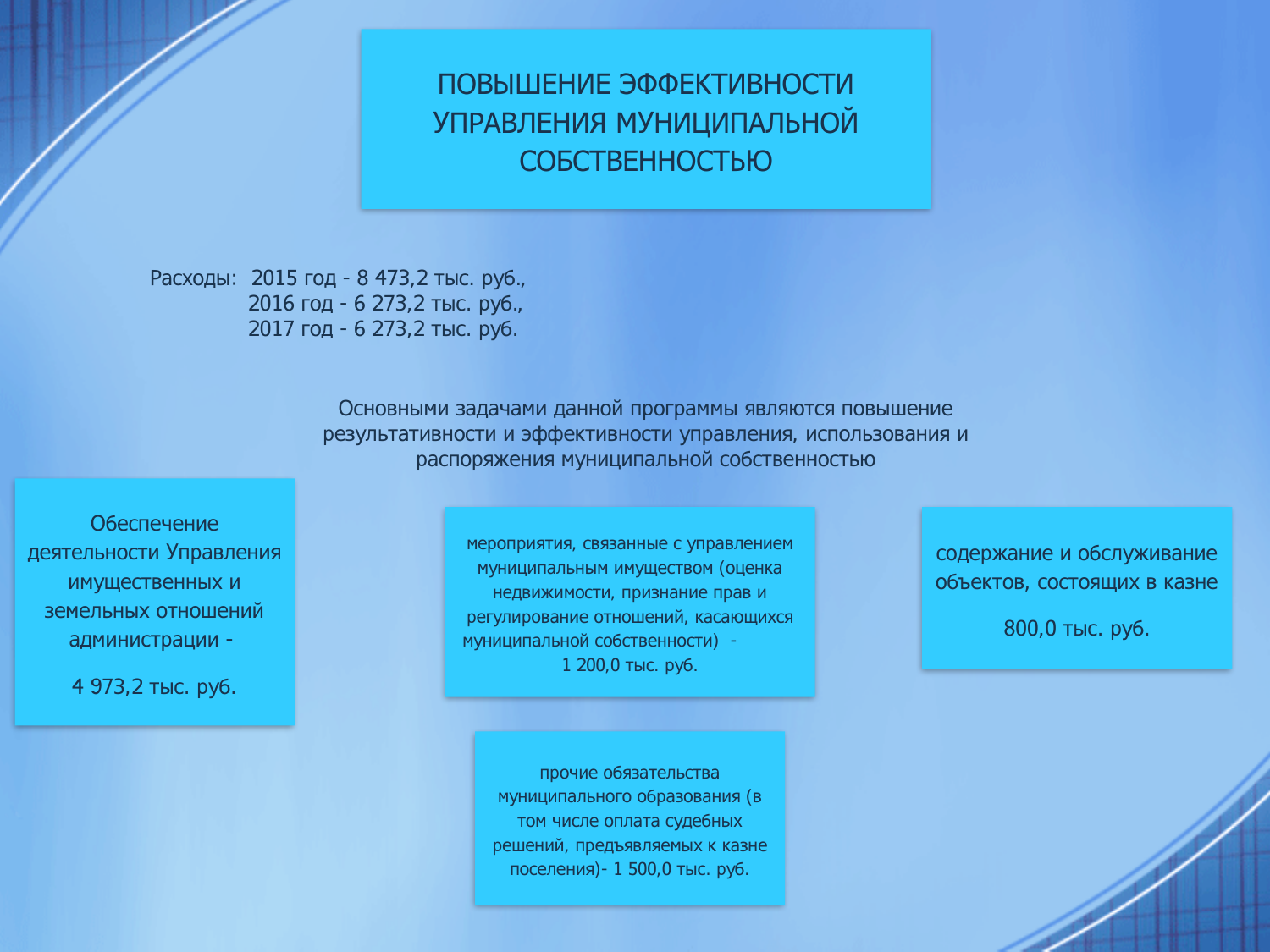

ПОВЫШЕНИЕ ЭФФЕКТИВНОСТИ УПРАВЛЕНИЯ МУНИЦИПАЛЬНОЙ СОБСТВЕННОСТЬЮ
Расходы:  2015 год - 8 473,2 тыс. руб.,
               2016 год - 6 273,2 тыс. руб.,
               2017 год - 6 273,2 тыс. руб.
Основными задачами данной программы являются повышение результативности и эффективности управления, использования и распоряжения муниципальной собственностью
Обеспечение деятельности Управления имущественных и земельных отношений администрации -
4 973,2 тыс. руб.
мероприятия, связанные с управлением муниципальным имуществом (оценка недвижимости, признание прав и регулирование отношений, касающихся муниципальной собственности)  -            1 200,0 тыс. руб.
содержание и обслуживание объектов, состоящих в казне
800,0 тыс. руб.
прочие обязательства муниципального образования (в том числе оплата судебных решений, предъявляемых к казне поселения)- 1 500,0 тыс. руб.